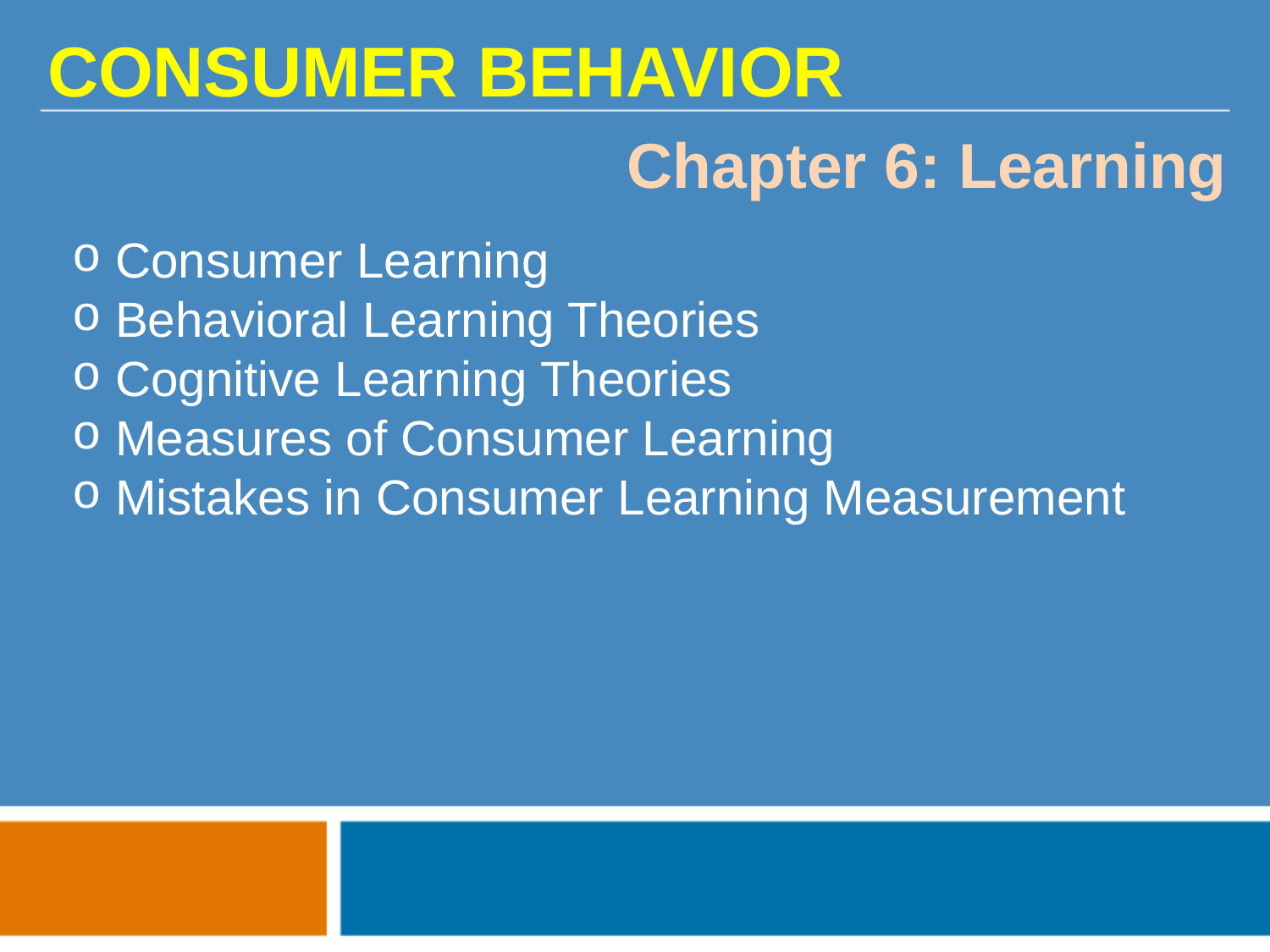

CONSUMER BEHAVIOR
Chapter 6: Learning
 Consumer Learning
 Behavioral Learning Theories
 Cognitive Learning Theories
 Measures of Consumer Learning
 Mistakes in Consumer Learning Measurement